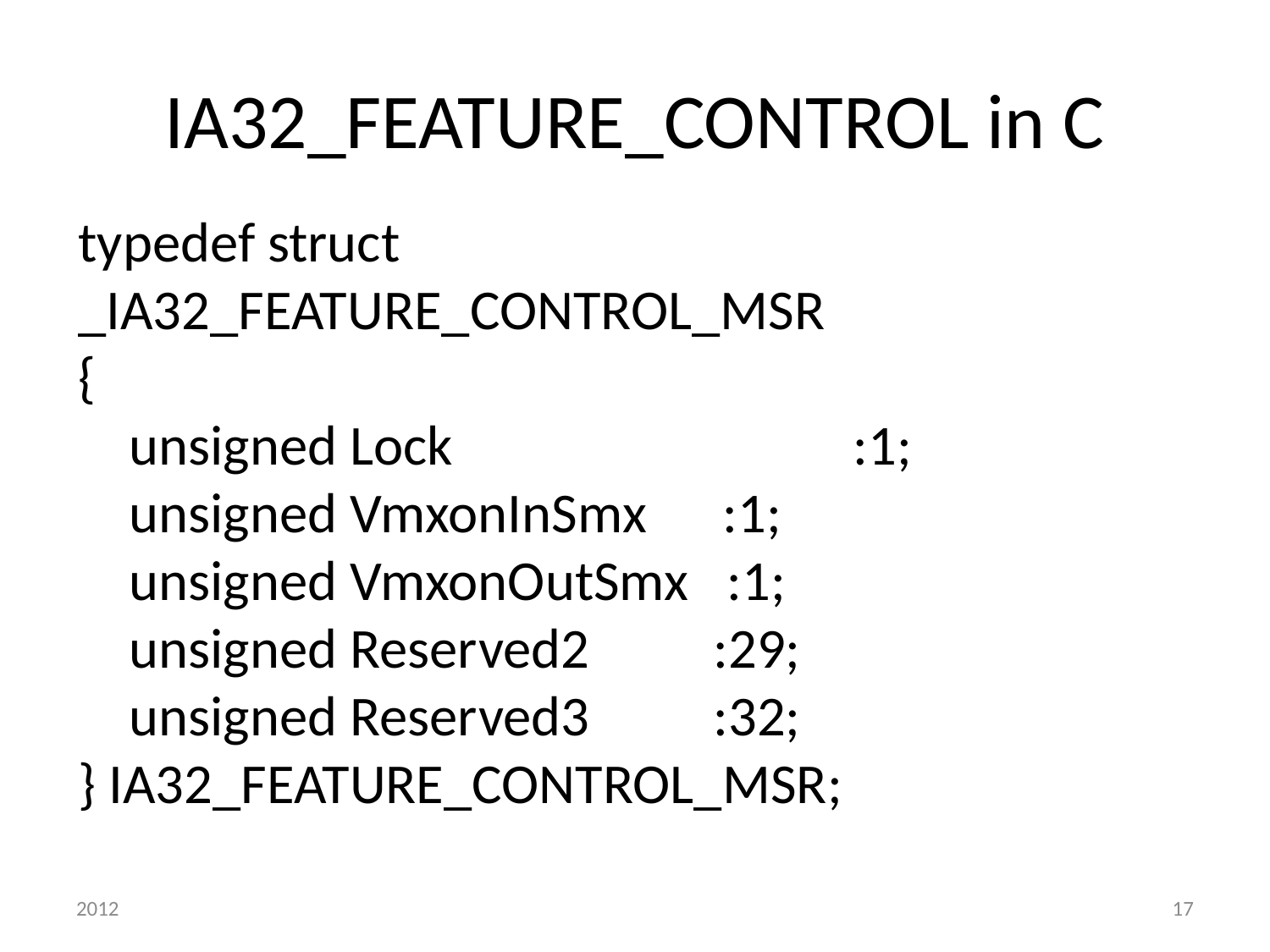

# IA32_FEATURE_CONTROL in C
typedef struct
_IA32_FEATURE_CONTROL_MSR
{
    unsigned Lock            		 :1;
    unsigned VmxonInSmx      :1;
    unsigned VmxonOutSmx   :1;
    unsigned Reserved2       	:29;
    unsigned Reserved3       	:32;
} IA32_FEATURE_CONTROL_MSR;
2012

17